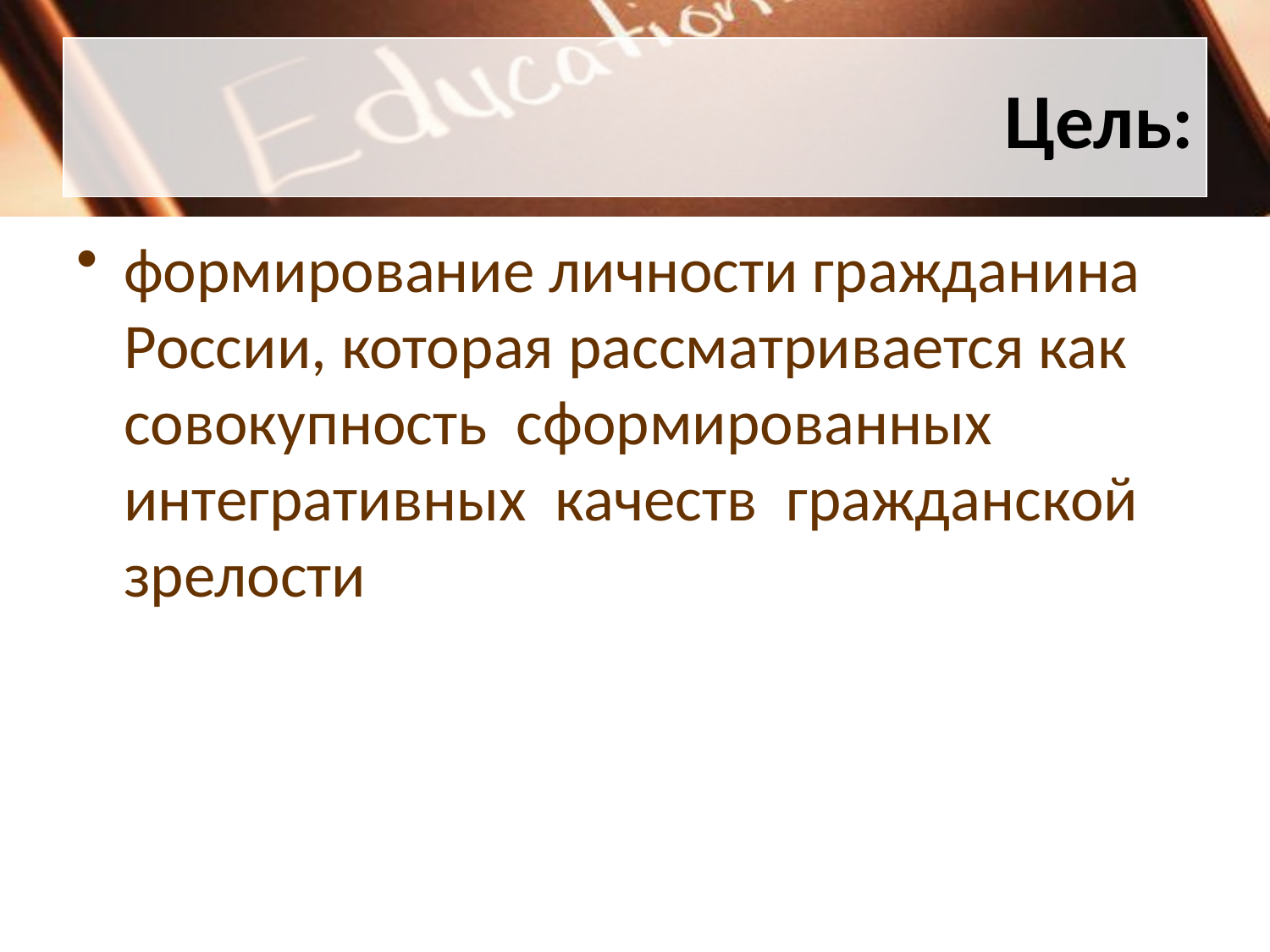

# Цель:
формирование личности гражданина России, которая рассматривается как совокупность  сформированных  интегративных  качеств  гражданской  зрелости